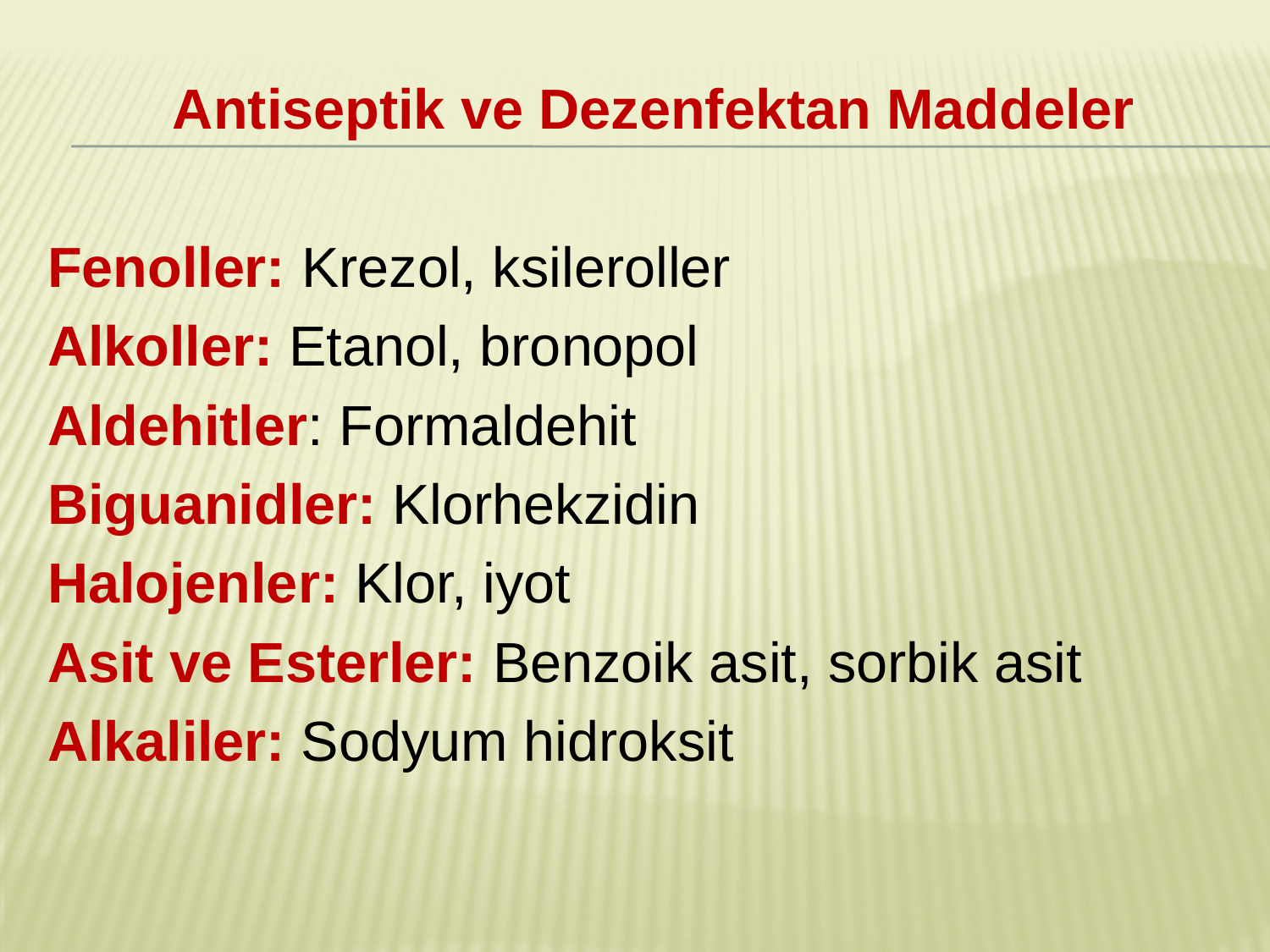

Antiseptik ve Dezenfektan Maddeler

Fenoller: Krezol, ksileroller
Alkoller: Etanol, bronopol
Aldehitler: Formaldehit
Biguanidler: Klorhekzidin
Halojenler: Klor, iyot
Asit ve Esterler: Benzoik asit, sorbik asit
Alkaliler: Sodyum hidroksit